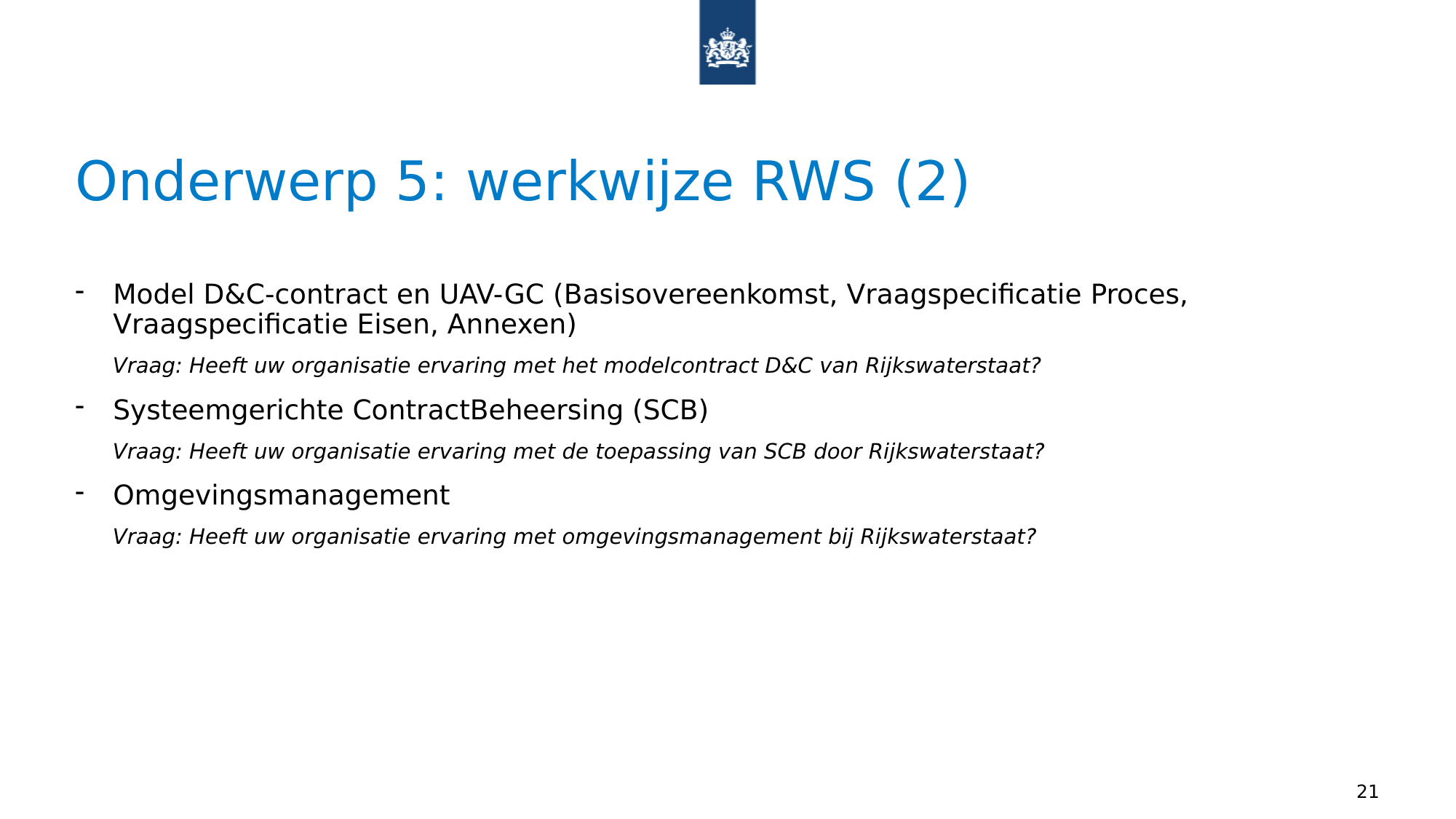

# Onderwerp 5: werkwijze RWS (2)
Model D&C-contract en UAV-GC (Basisovereenkomst, Vraagspecificatie Proces, Vraagspecificatie Eisen, Annexen)
Vraag: Heeft uw organisatie ervaring met het modelcontract D&C van Rijkswaterstaat?
Systeemgerichte ContractBeheersing (SCB)
Vraag: Heeft uw organisatie ervaring met de toepassing van SCB door Rijkswaterstaat?
Omgevingsmanagement
Vraag: Heeft uw organisatie ervaring met omgevingsmanagement bij Rijkswaterstaat?

21